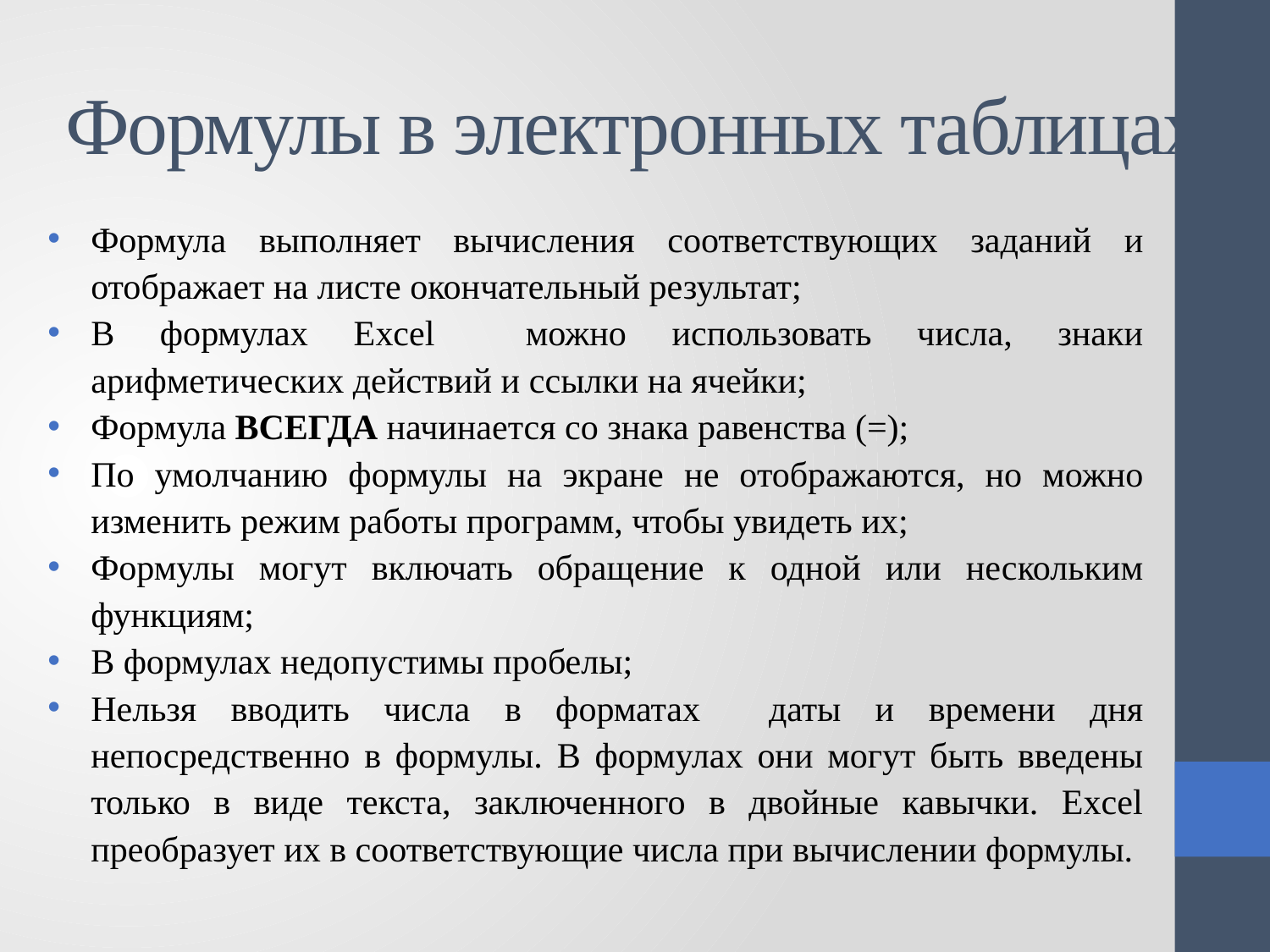

# Формулы в электронных таблицах
Формула выполняет вычисления соответствующих заданий и отображает на листе окончательный результат;
В формулах Excel  можно использовать числа, знаки арифметических действий и ссылки на ячейки;
Формула ВСЕГДА начинается со знака равенства (=);
По умолчанию формулы на экране не отображаются, но можно изменить режим работы программ, чтобы увидеть их;
Формулы могут включать обращение к одной или нескольким функциям;
В формулах недопустимы пробелы;
Нельзя вводить числа в форматах  даты и времени дня непосредственно в формулы. В формулах они могут быть введены только в виде текста, заключенного в двойные кавычки. Excel преобразует их в соответствующие числа при вычислении формулы.